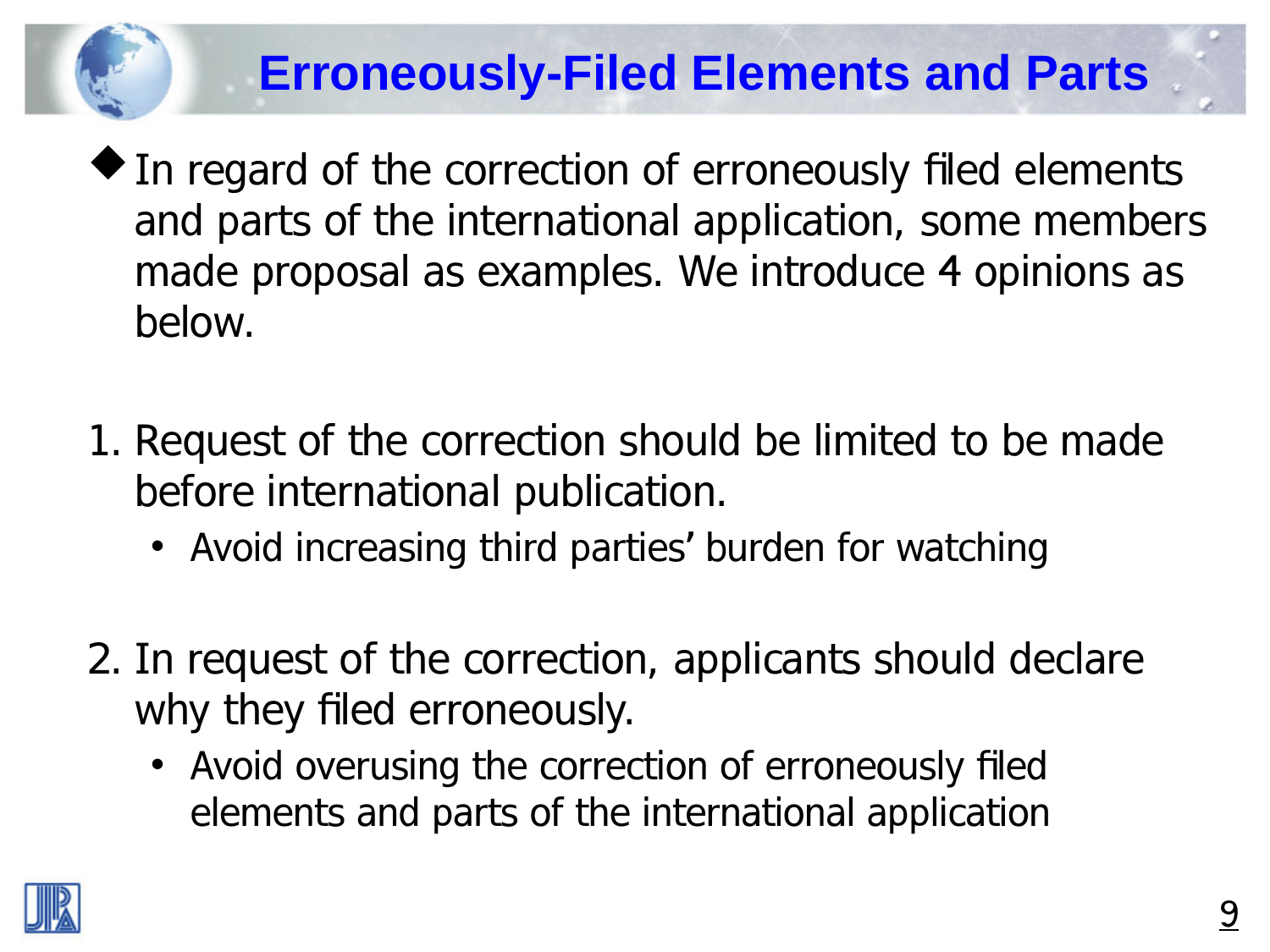

Erroneously-Filed Elements and Parts
In regard of the correction of erroneously filed elements and parts of the international application, some members made proposal as examples. We introduce 4 opinions as below.

Request of the correction should be limited to be made before international publication.
Avoid increasing third parties’ burden for watching

In request of the correction, applicants should declare why they filed erroneously.
Avoid overusing the correction of erroneously filed elements and parts of the international application

9